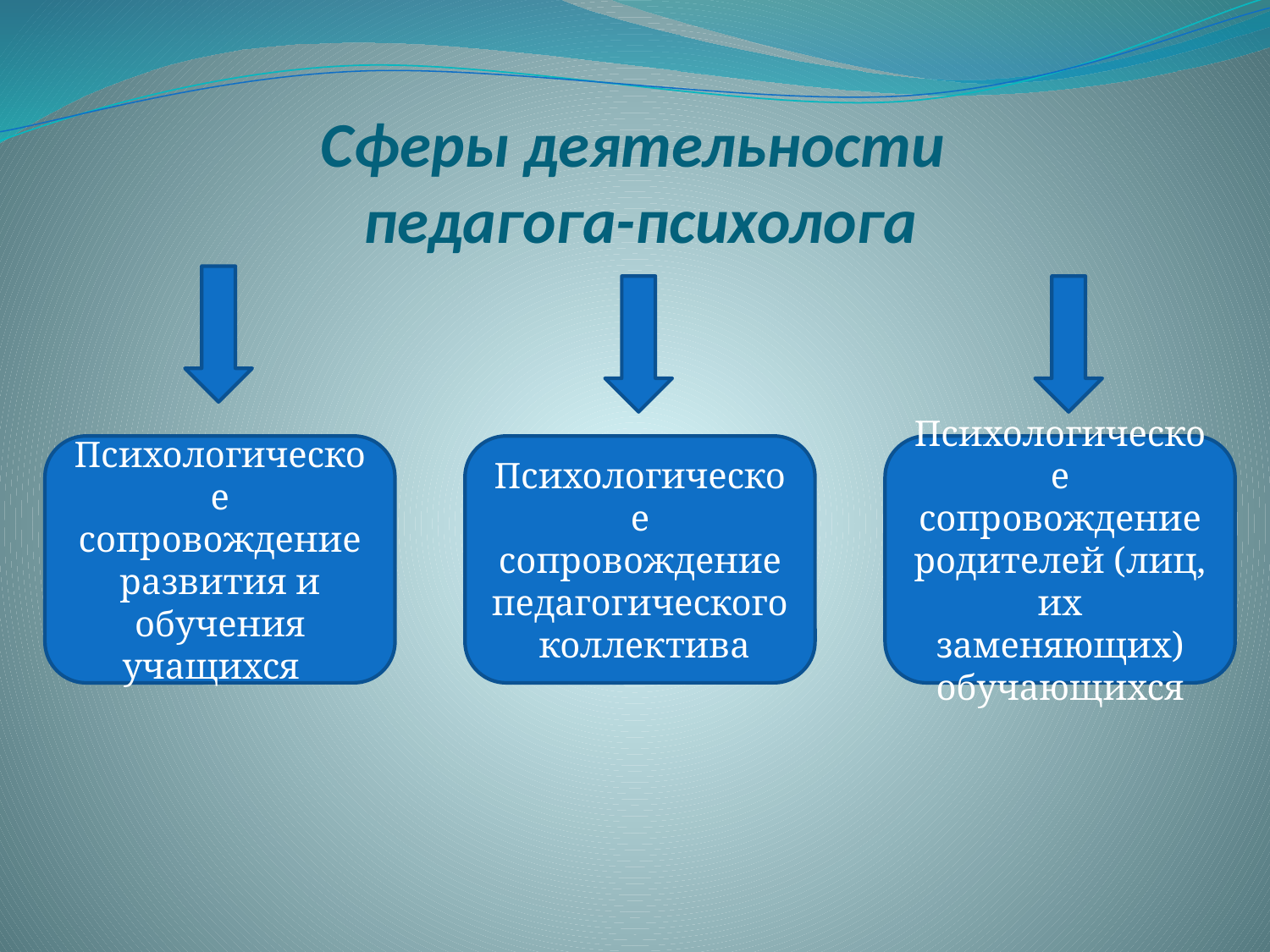

# Сферы деятельности педагога-психолога

Психологическое сопровождение развития и обучения учащихся
Психологическое сопровождение педагогического  коллектива
Психологическое сопровождение родителей (лиц, их заменяющих) обучающихся